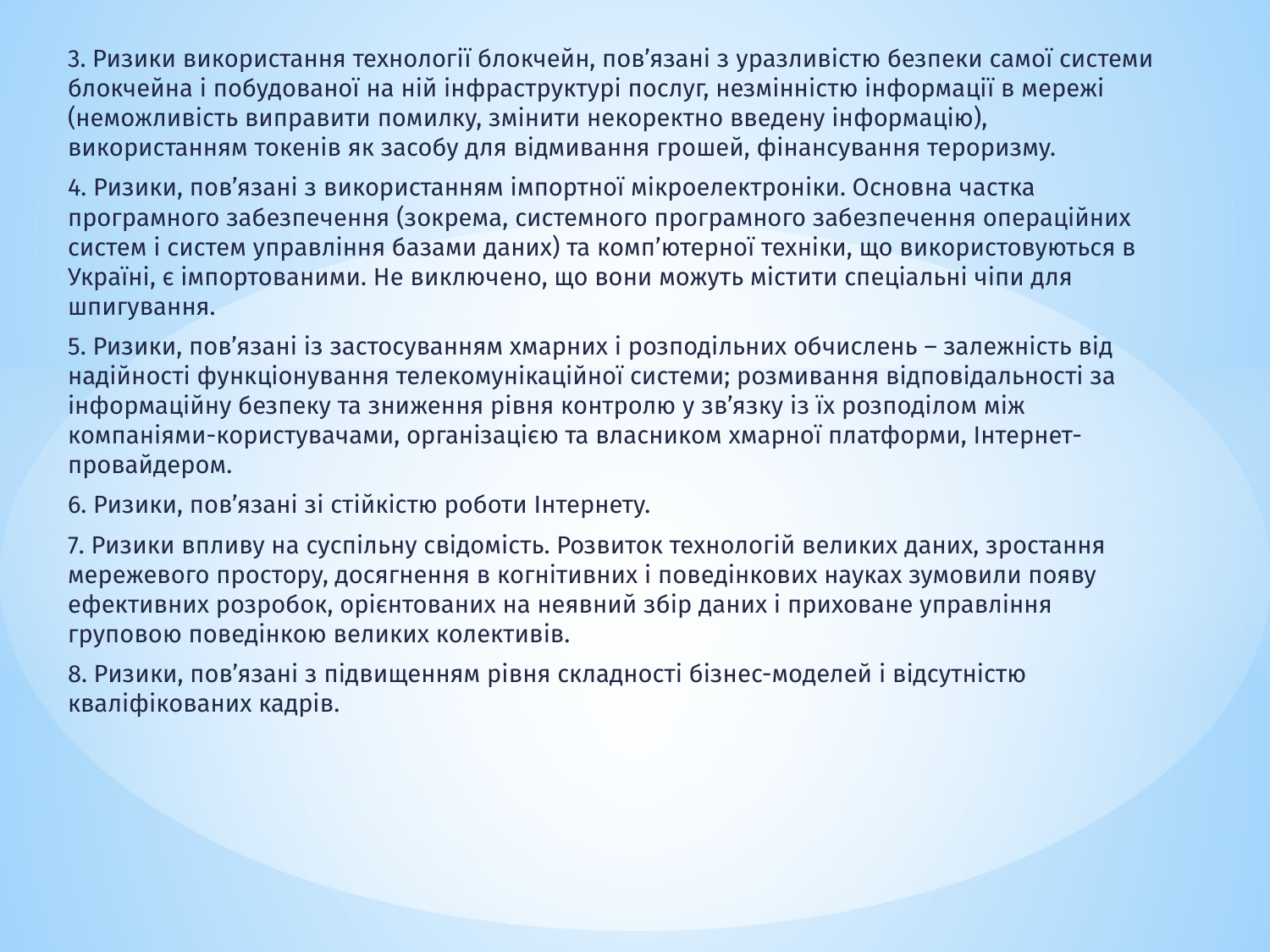

3. Ризики використання технології блокчейн, пов’язані з уразливістю безпеки самої системи блокчейна і побудованої на ній інфраструктурі послуг, незмінністю інформації в мережі (неможливість виправити помилку, змінити некоректно введену інформацію), використанням токенів як засобу для відмивання грошей, фінансування тероризму.
4. Ризики, пов’язані з використанням імпортної мікроелектроніки. Основна частка програмного забезпечення (зокрема, системного програмного забезпечення операційних систем і систем управління базами даних) та комп’ютерної техніки, що використовуються в Україні, є імпортованими. Не виключено, що вони можуть містити спеціальні чіпи для шпигування.
5. Ризики, пов’язані із застосуванням хмарних і розподільних обчислень – залежність від надійності функціонування телекомунікаційної системи; розмивання відповідальності за інформаційну безпеку та зниження рівня контролю у зв’язку із їх розподілом між компаніями-користувачами, організацією та власником хмарної платформи, Інтернет-провайдером.
6. Ризики, пов’язані зі стійкістю роботи Інтернету.
7. Ризики впливу на суспільну свідомість. Розвиток технологій великих даних, зростання мережевого простору, досягнення в когнітивних і поведінкових науках зумовили появу ефективних розробок, орієнтованих на неявний збір даних і приховане управління груповою поведінкою великих колективів.
8. Ризики, пов’язані з підвищенням рівня складності бізнес-моделей і відсутністю кваліфікованих кадрів.